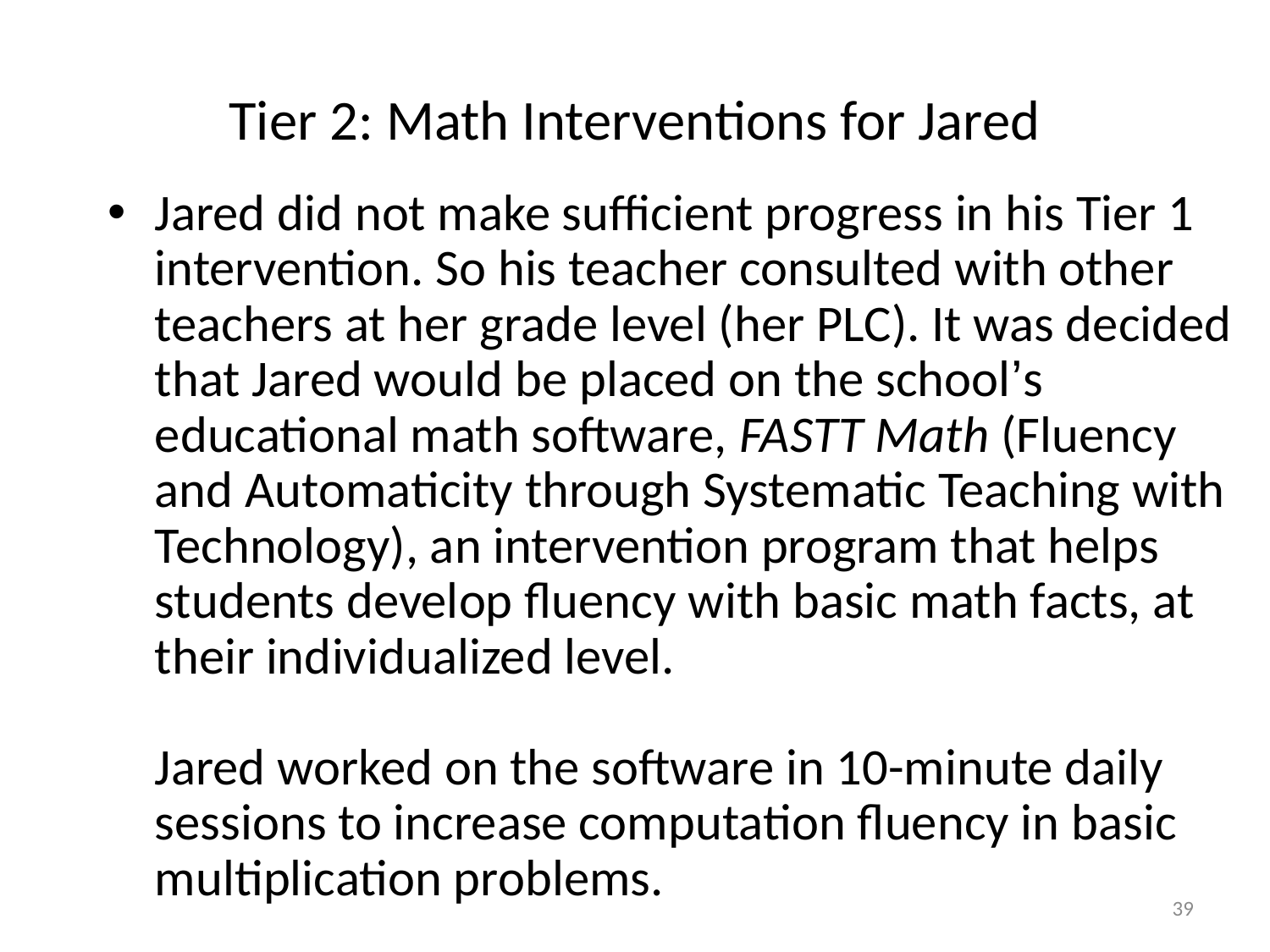

# Tier 2: Math Interventions for Jared
Jared did not make sufficient progress in his Tier 1 intervention. So his teacher consulted with other teachers at her grade level (her PLC). It was decided that Jared would be placed on the school’s educational math software, FASTT Math (Fluency and Automaticity through Systematic Teaching with Technology), an intervention program that helps students develop fluency with basic math facts, at their individualized level.
Jared worked on the software in 10-minute daily sessions to increase computation fluency in basic multiplication problems.
39